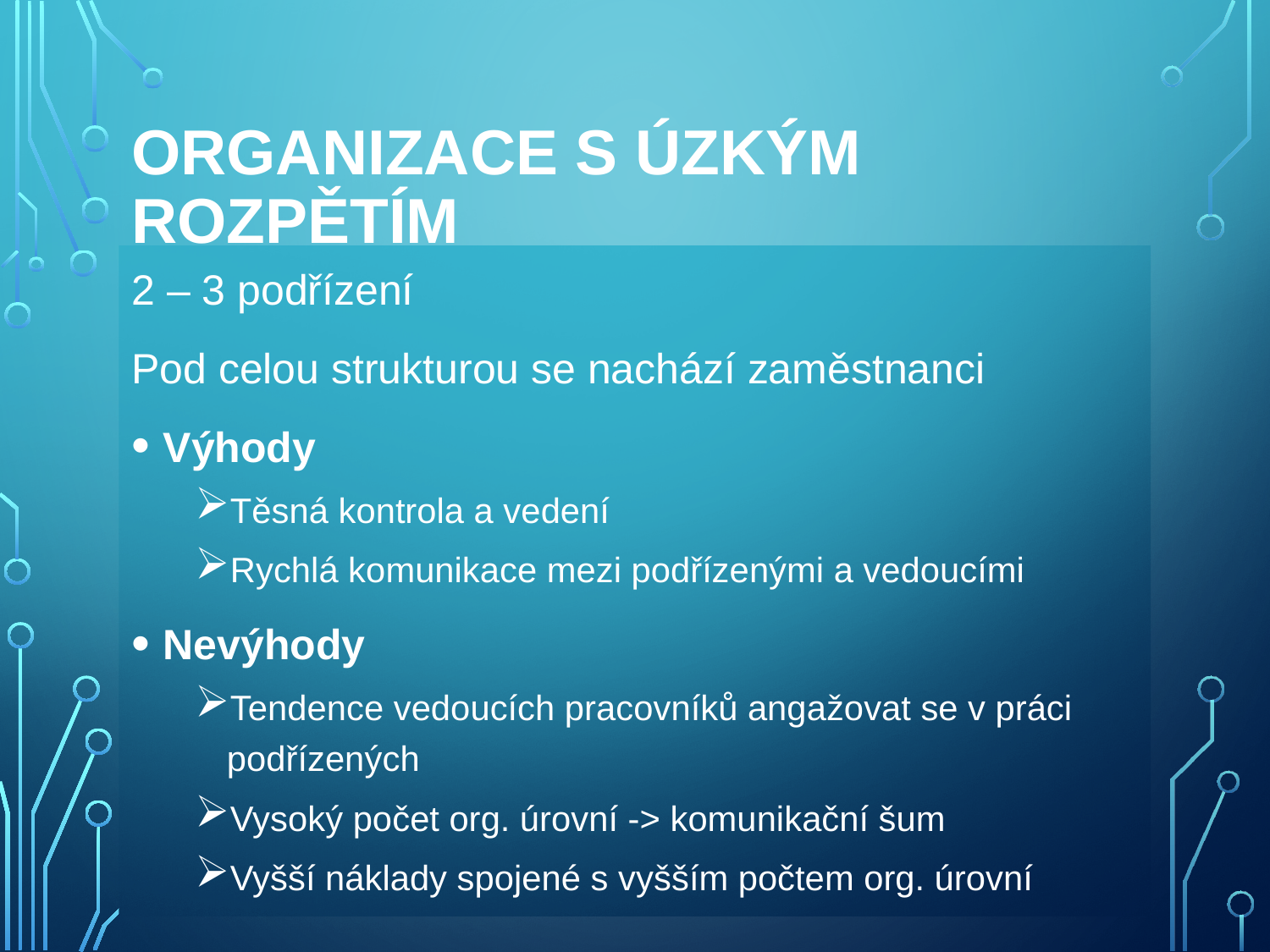

# Organizace s úzkým rozpětím
2 – 3 podřízení
Pod celou strukturou se nachází zaměstnanci
Výhody
Těsná kontrola a vedení
Rychlá komunikace mezi podřízenými a vedoucími
Nevýhody
Tendence vedoucích pracovníků angažovat se v práci podřízených
Vysoký počet org. úrovní -> komunikační šum
Vyšší náklady spojené s vyšším počtem org. úrovní